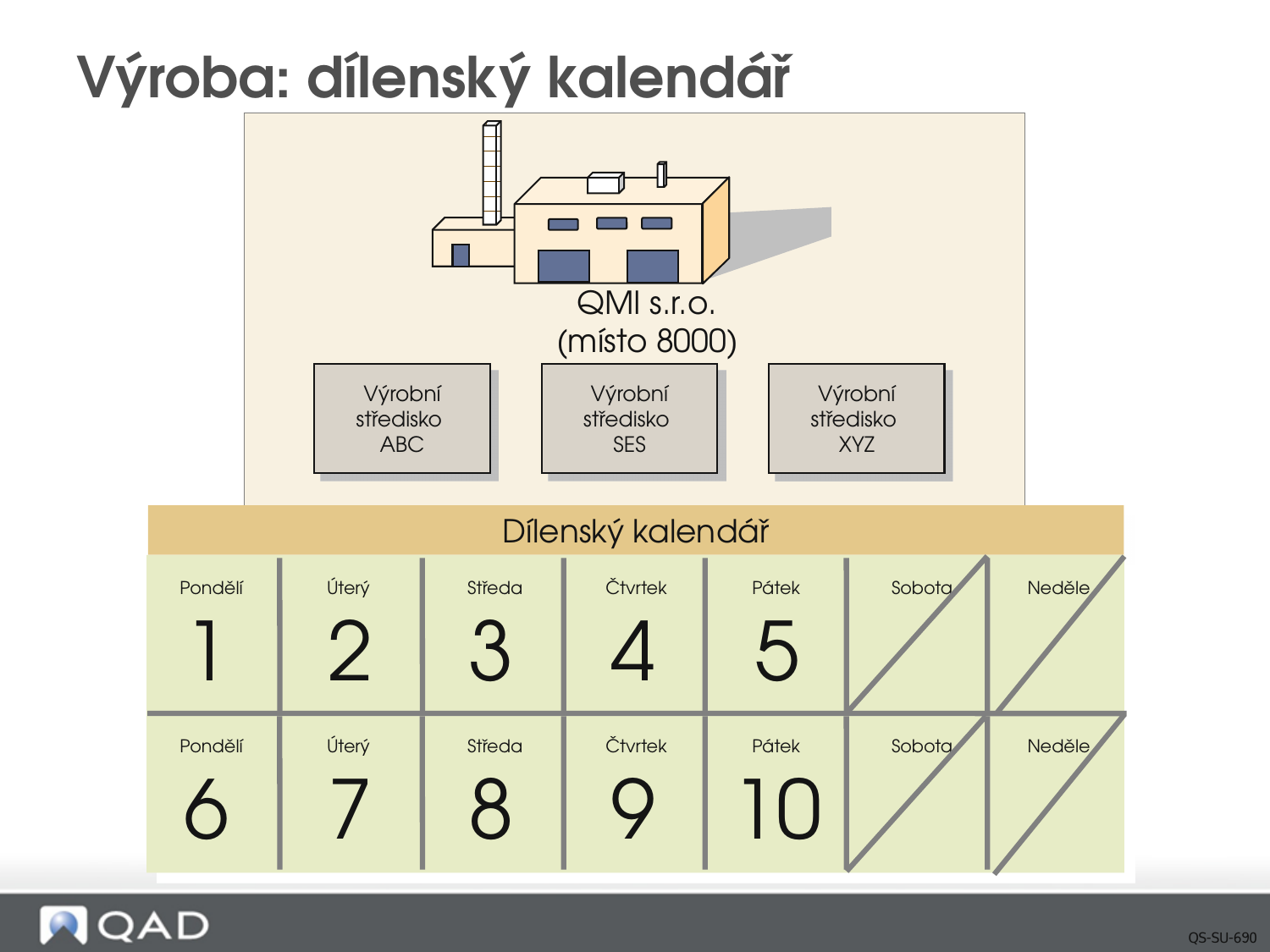

# Výroba: dílenský kalendář

QMI s.r.o.
(místo 8000)
Výrobní
středisko
ABC
Výrobní
středisko
SES
Výrobní
středisko
XYZ
Dílenský kalendář

Pondělí
Úterý
Středa
Čtvrtek
Pátek
Sobota
Neděle
1
2
3
4
5

Pondělí
Úterý
Středa
Čtvrtek
Pátek
Sobota
Neděle
6
7
8
9
10
QS-SU-690